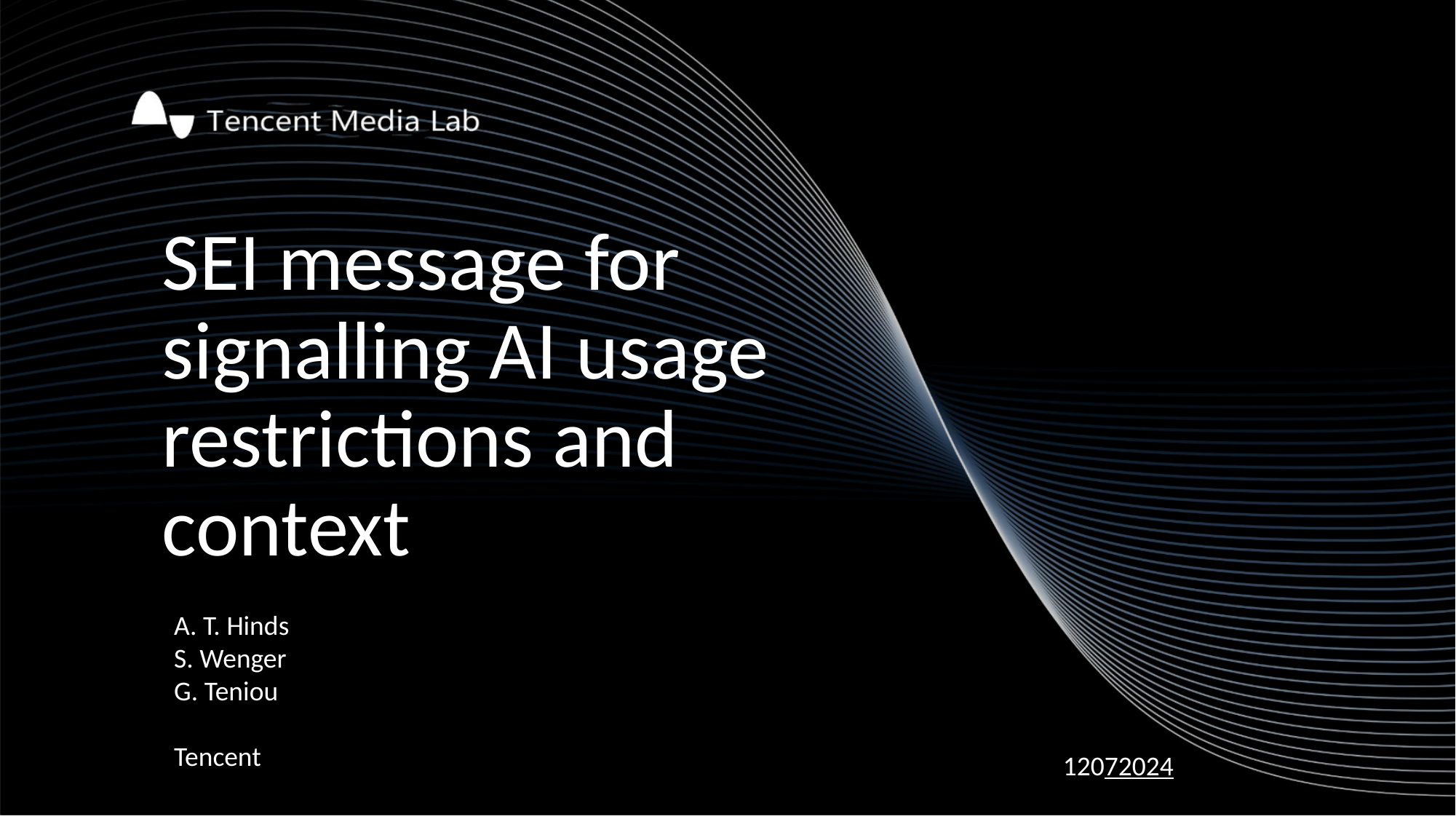

# SEI message for signalling AI usage restrictions and context
A. T. Hinds
S. Wenger
G. Teniou

Tencent
12072024